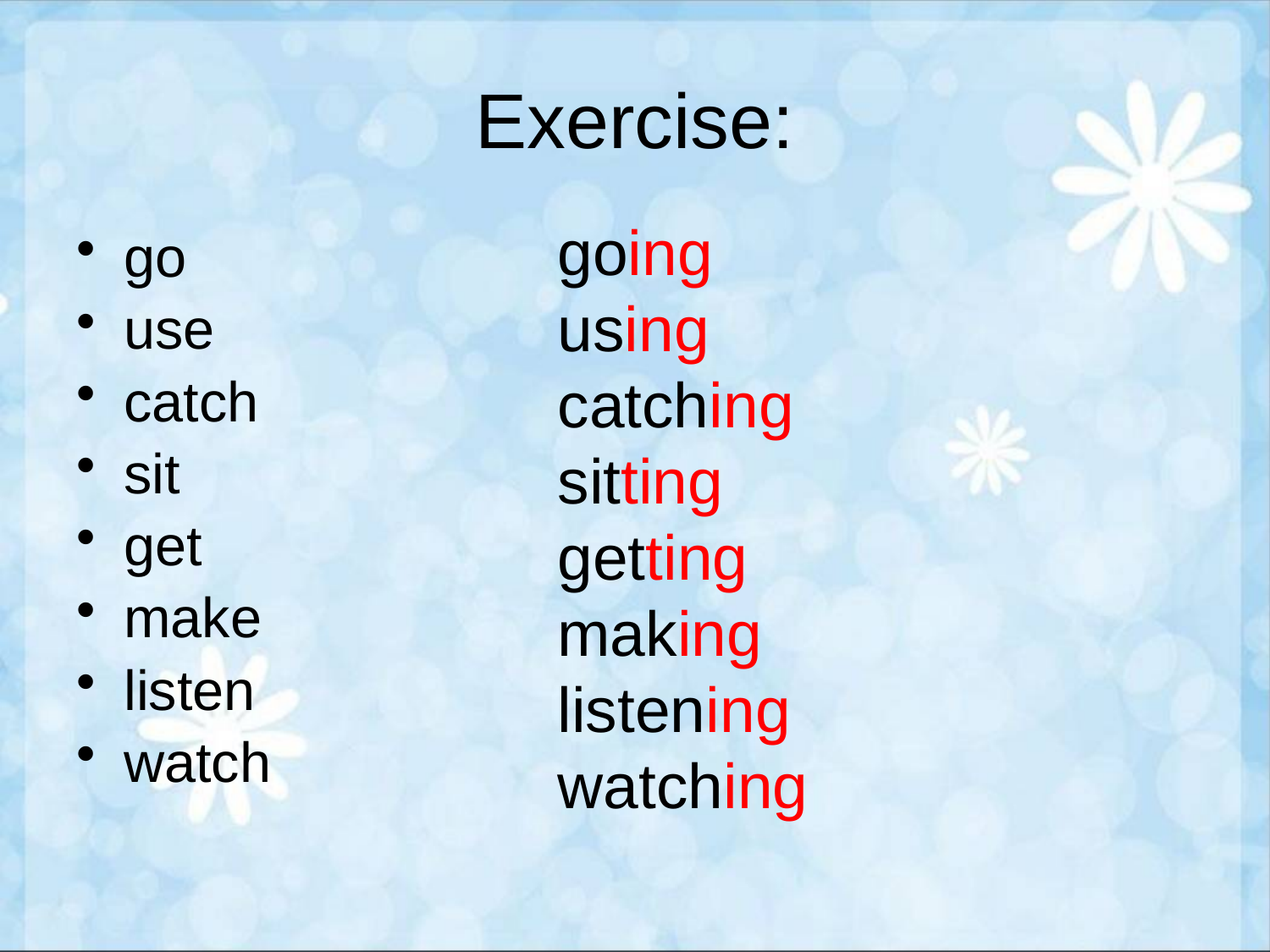

# Exercise:
going
using
catching
sitting
getting
making
listening
watching
go
use
catch
sit
get
make
listen
watch